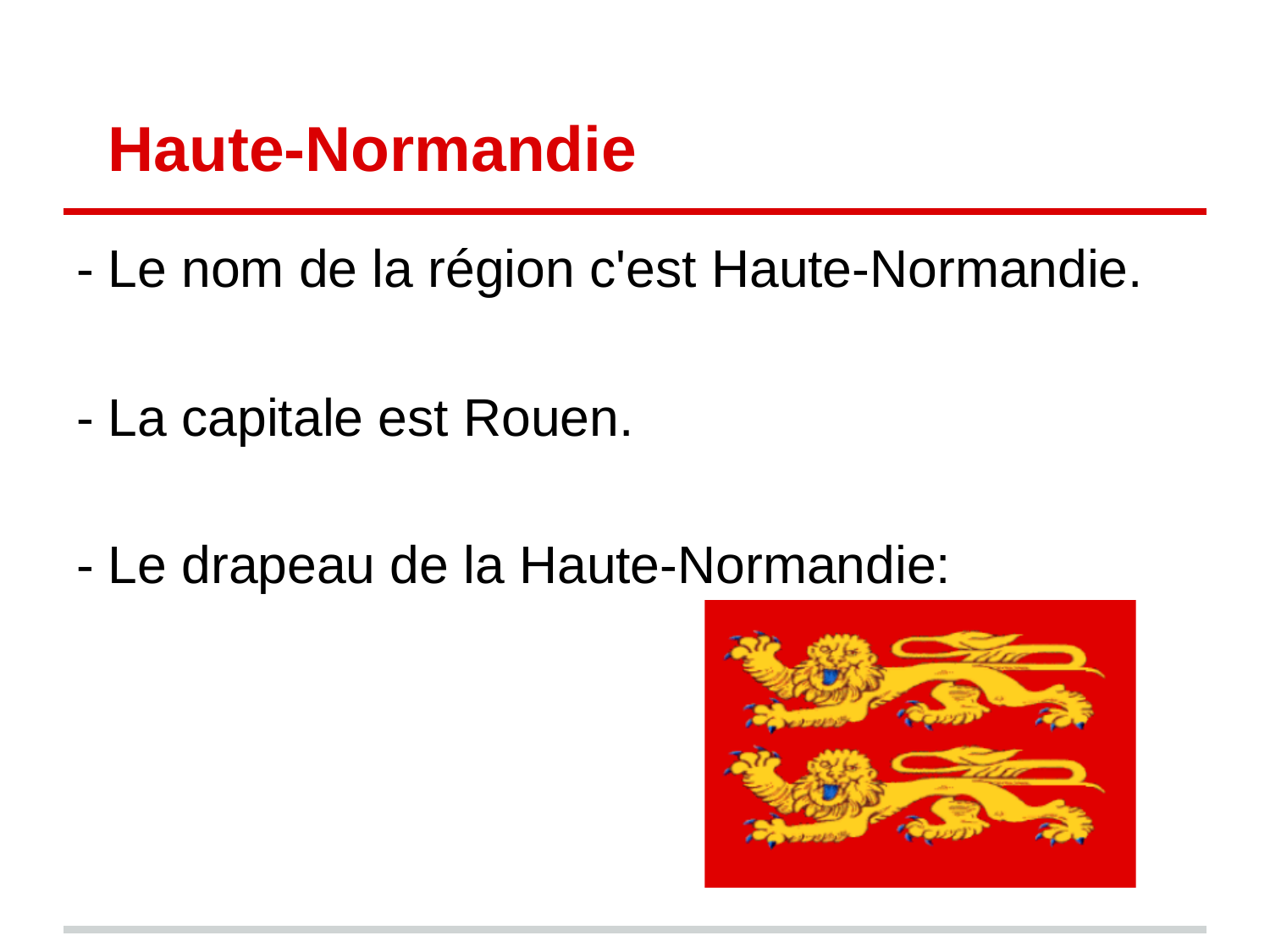

# Haute-Normandie
- Le nom de la région c'est Haute-Normandie.

- La capitale est Rouen.

- Le drapeau de la Haute-Normandie: